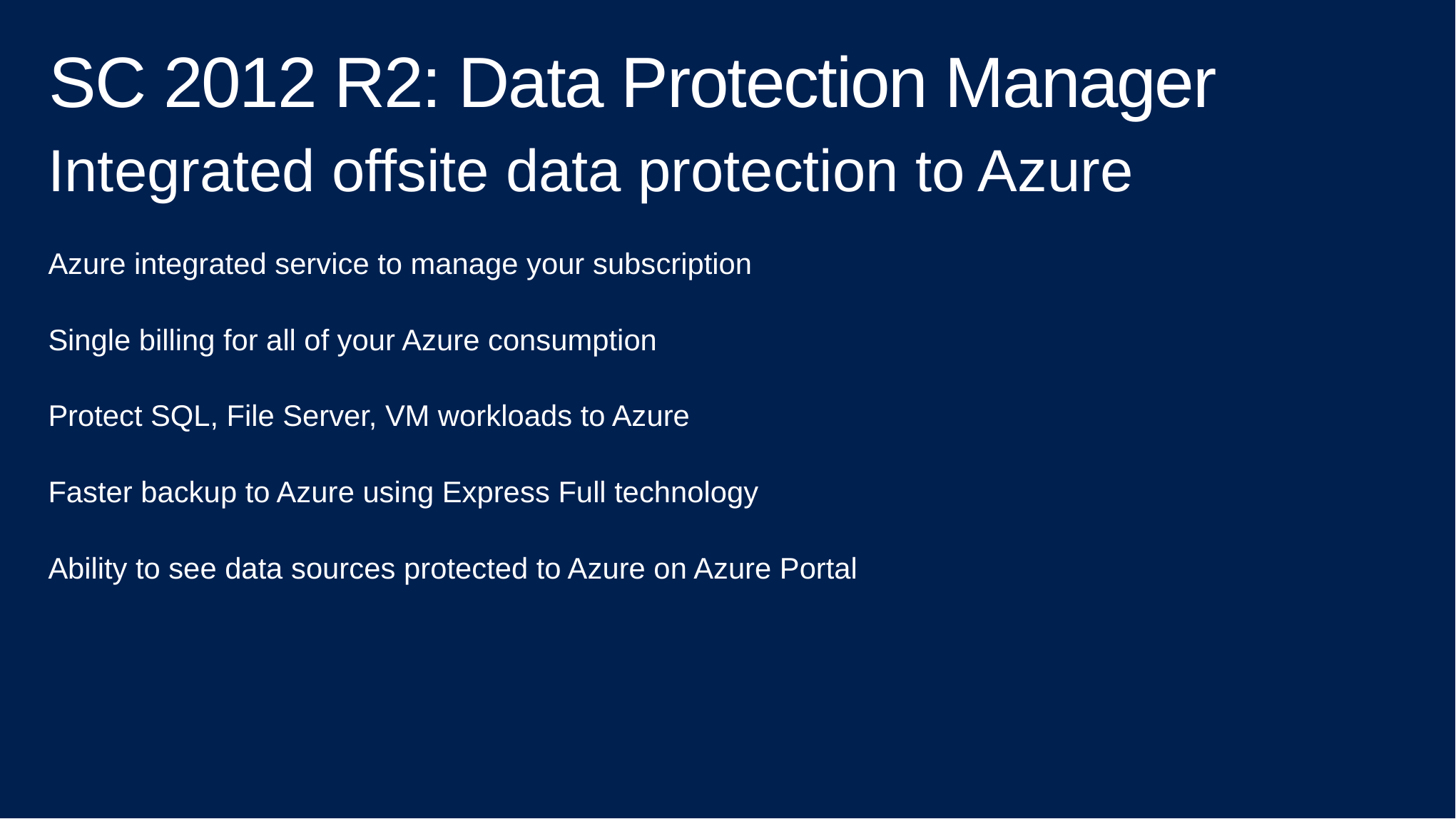

# SC 2012 R2: Data Protection Manager
Integrated offsite data protection to Azure

Azure integrated service to manage your subscription

Single billing for all of your Azure consumption

Protect SQL, File Server, VM workloads to Azure

Faster backup to Azure using Express Full technology

Ability to see data sources protected to Azure on Azure Portal